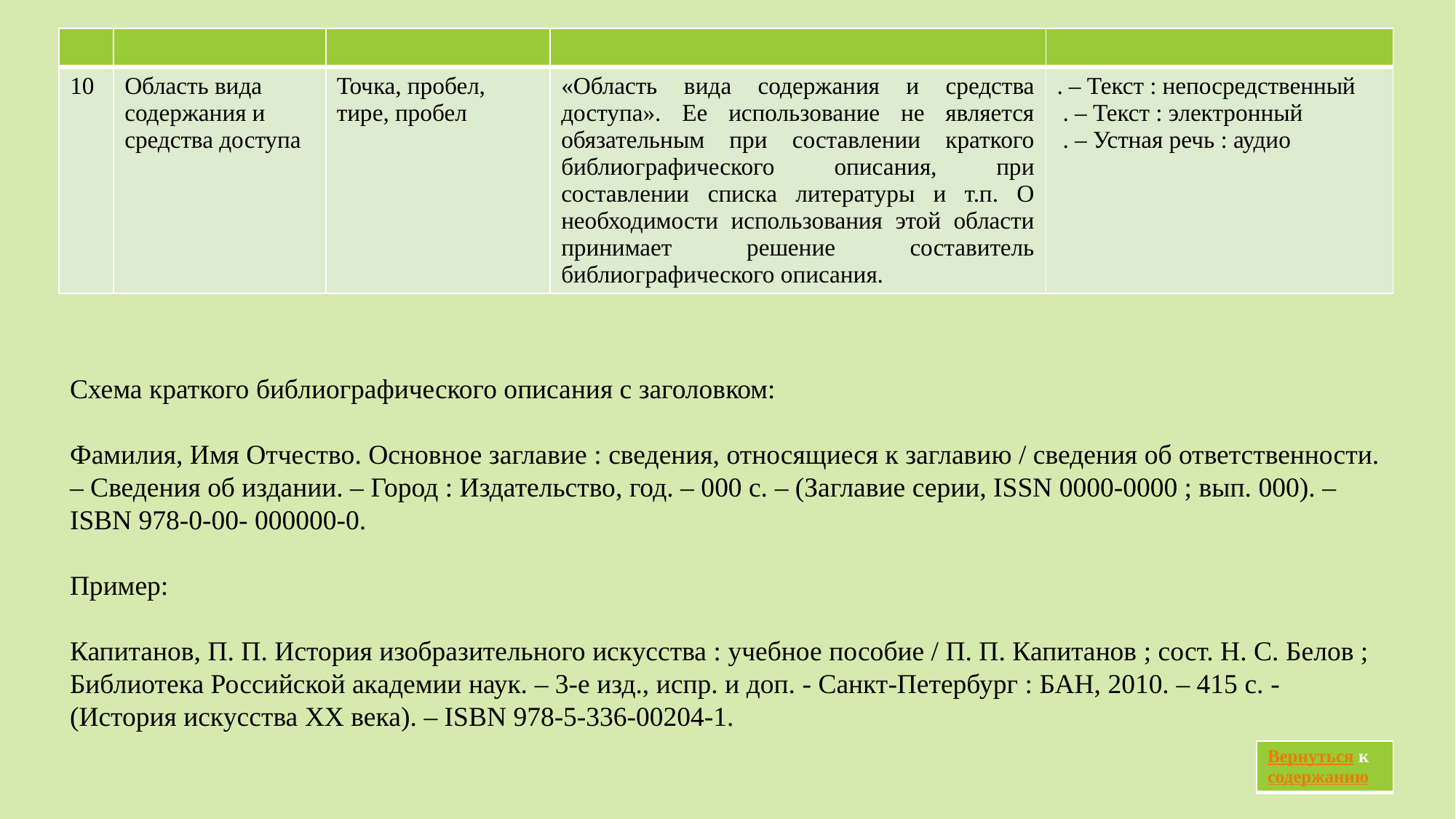

|  |  |  |  |  |
| --- | --- | --- | --- | --- |
| 10 | Область вида содержания и средства доступа | Точка, пробел, тире, пробел | «Область вида содержания и средства доступа». Ее использование не является обязательным при составлении краткого библиографического описания, при составлении списка литературы и т.п. О необходимости использования этой области принимает решение составитель библиографического описания. | . – Текст : непосредственный . – Текст : электронный . – Устная речь : аудио |
Схема краткого библиографического описания с заголовком:

Фамилия, Имя Отчество. Основное заглавие : сведения, относящиеся к заглавию / сведения об ответственности. – Сведения об издании. – Город : Издательство, год. – 000 с. – (Заглавие серии, ISSN 0000-0000 ; вып. 000). – ISBN 978-0-00- 000000-0.

Пример:

Капитанов, П. П. История изобразительного искусства : учебное пособие / П. П. Капитанов ; сост. Н. С. Белов ; Библиотека Российской академии наук. – 3-е изд., испр. и доп. - Санкт-Петербург : БАН, 2010. – 415 с. - (История искусства XX века). – ISBN 978-5-336-00204-1.
| Вернуться к содержанию |
| --- |